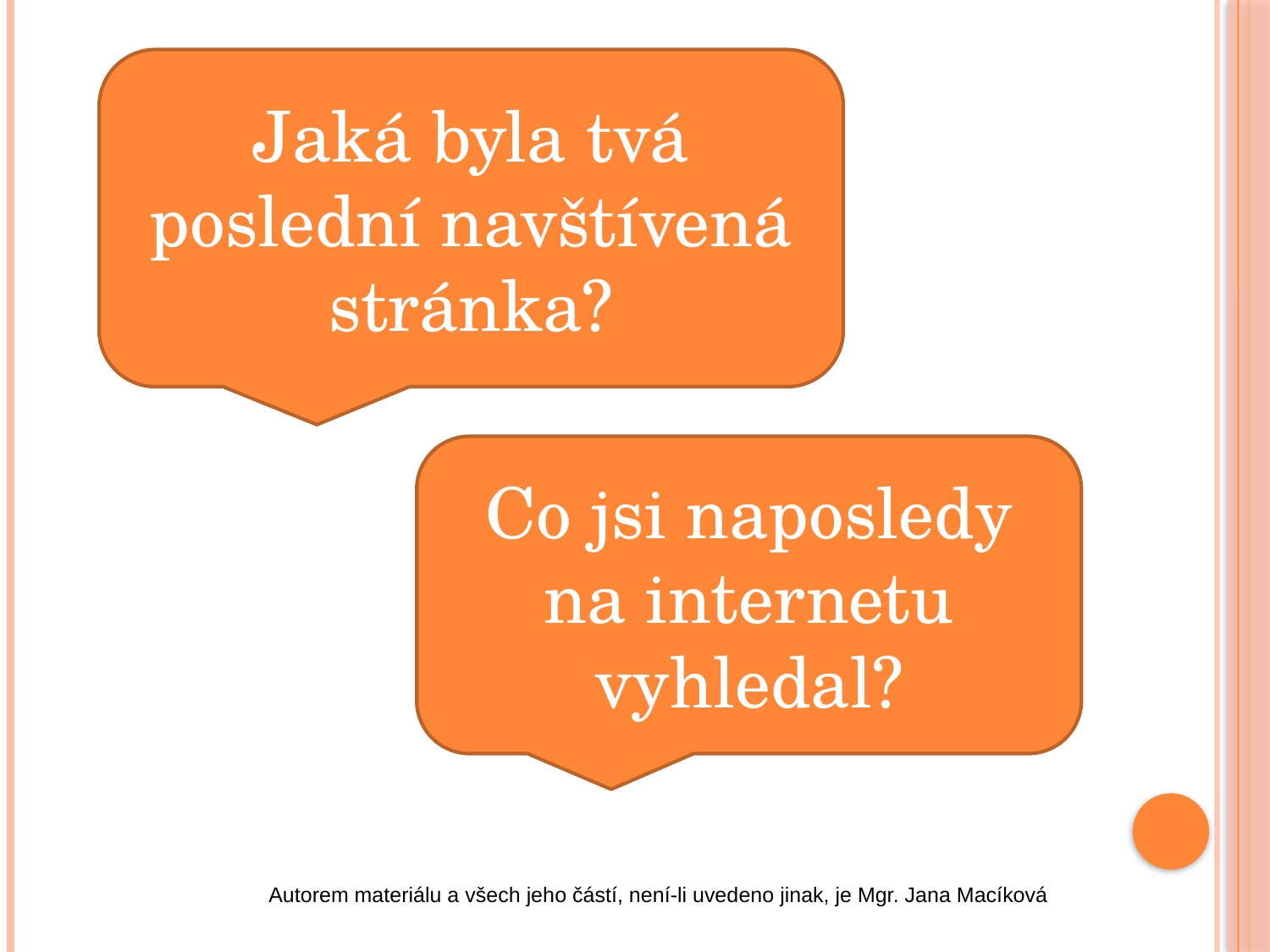

#
Jaká byla tvá poslední navštívená stránka?

Co jsi naposledy na internetu vyhledal?
Autorem materiálu a všech jeho částí, není-li uvedeno jinak, je Mgr. Jana Macíková